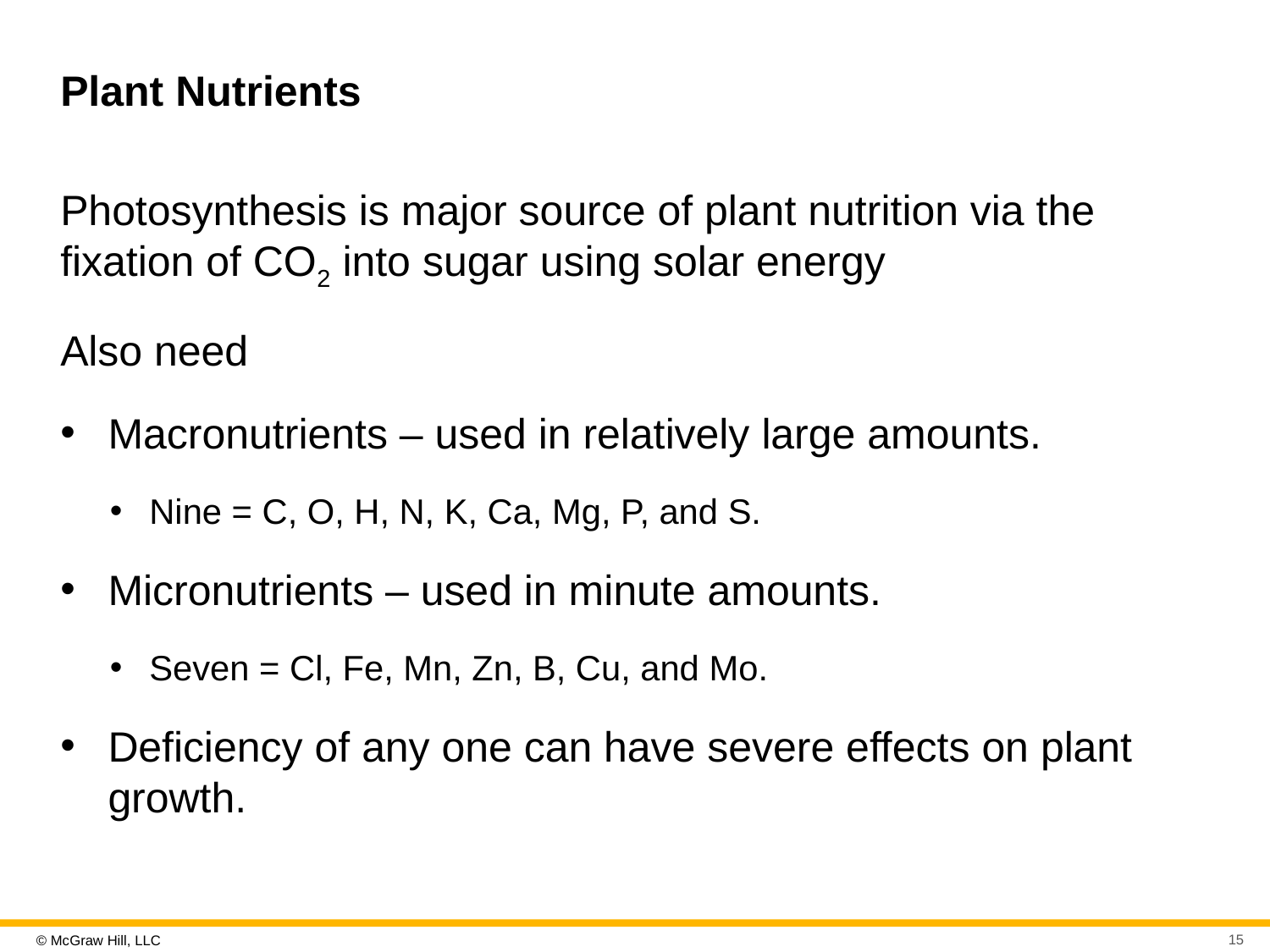

# Plant Nutrients
Photosynthesis is major source of plant nutrition via the fixation of CO2 into sugar using solar energy
Also need
Macronutrients – used in relatively large amounts.
Nine = C, O, H, N, K, Ca, Mg, P, and S.
Micronutrients – used in minute amounts.
Seven = Cl, Fe, Mn, Zn, B, Cu, and Mo.
Deficiency of any one can have severe effects on plant growth.
15